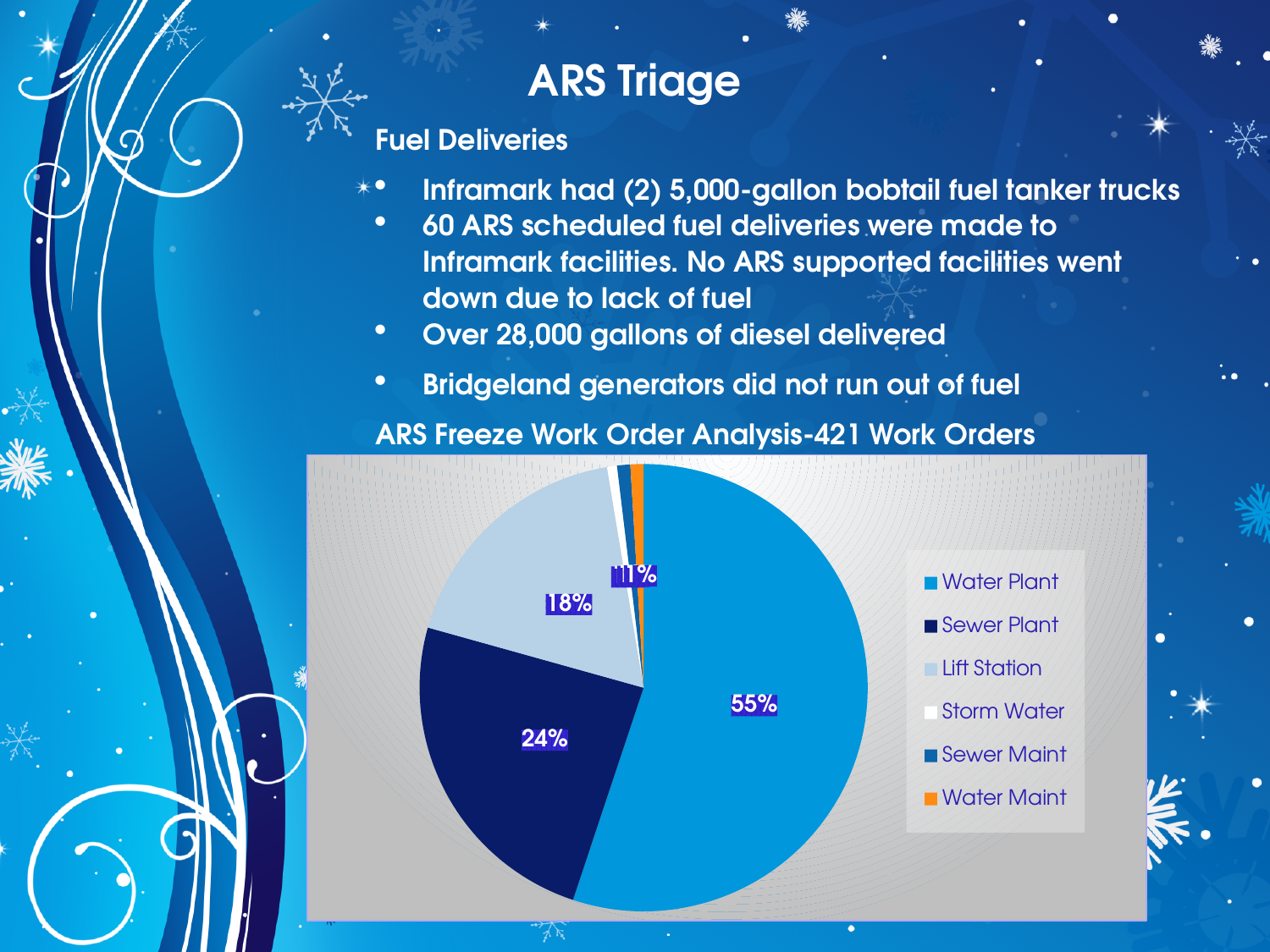

# ARS Triage
Fuel Deliveries
Inframark had (2) 5,000-gallon bobtail fuel tanker trucks
60 ARS scheduled fuel deliveries were made to Inframark facilities. No ARS supported facilities went down due to lack of fuel
Over 28,000 gallons of diesel delivered
Bridgeland generators did not run out of fuel
ARS Freeze Work Order Analysis-421 Work Orders

### Chart

| Category | WO Count |
|---|---|
| Water Plant | 232.0 |
| Sewer Plant | 102.0 |
| Lift Station | 76.0 |
| Storm Water | 3.0 |
| Sewer Maint | 4.0 |
| Water Maint | 4.0 |